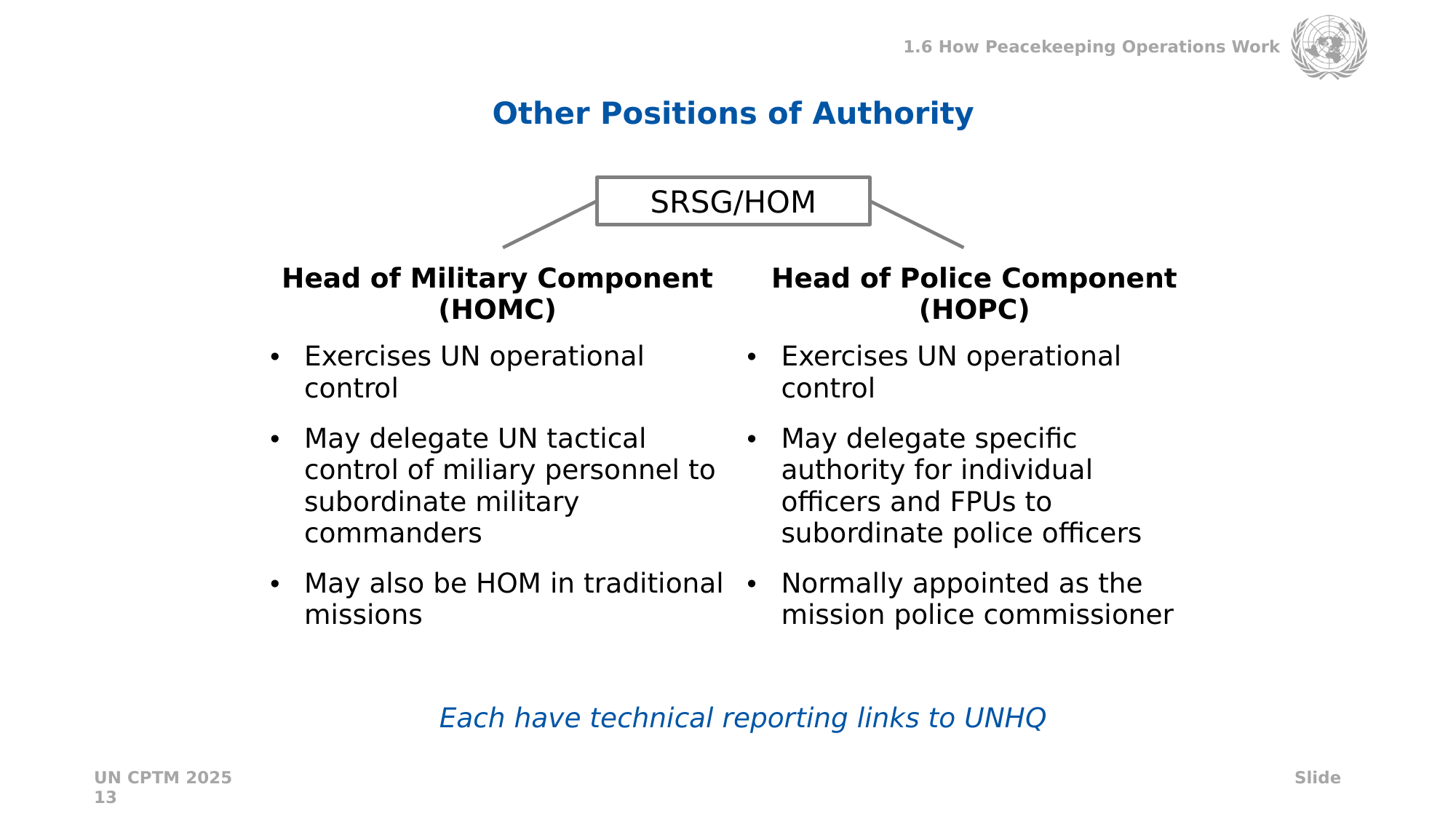

Other Positions of Authority
SRSG/HOM
| Head of Military Component (HOMC) | Head of Police Component (HOPC) |
| --- | --- |
| Exercises UN operational control May delegate UN tactical control of miliary personnel to subordinate military commanders May also be HOM in traditional missions | Exercises UN operational control May delegate specific authority for individual officers and FPUs to subordinate police officers Normally appointed as the mission police commissioner |
Each have technical reporting links to UNHQ